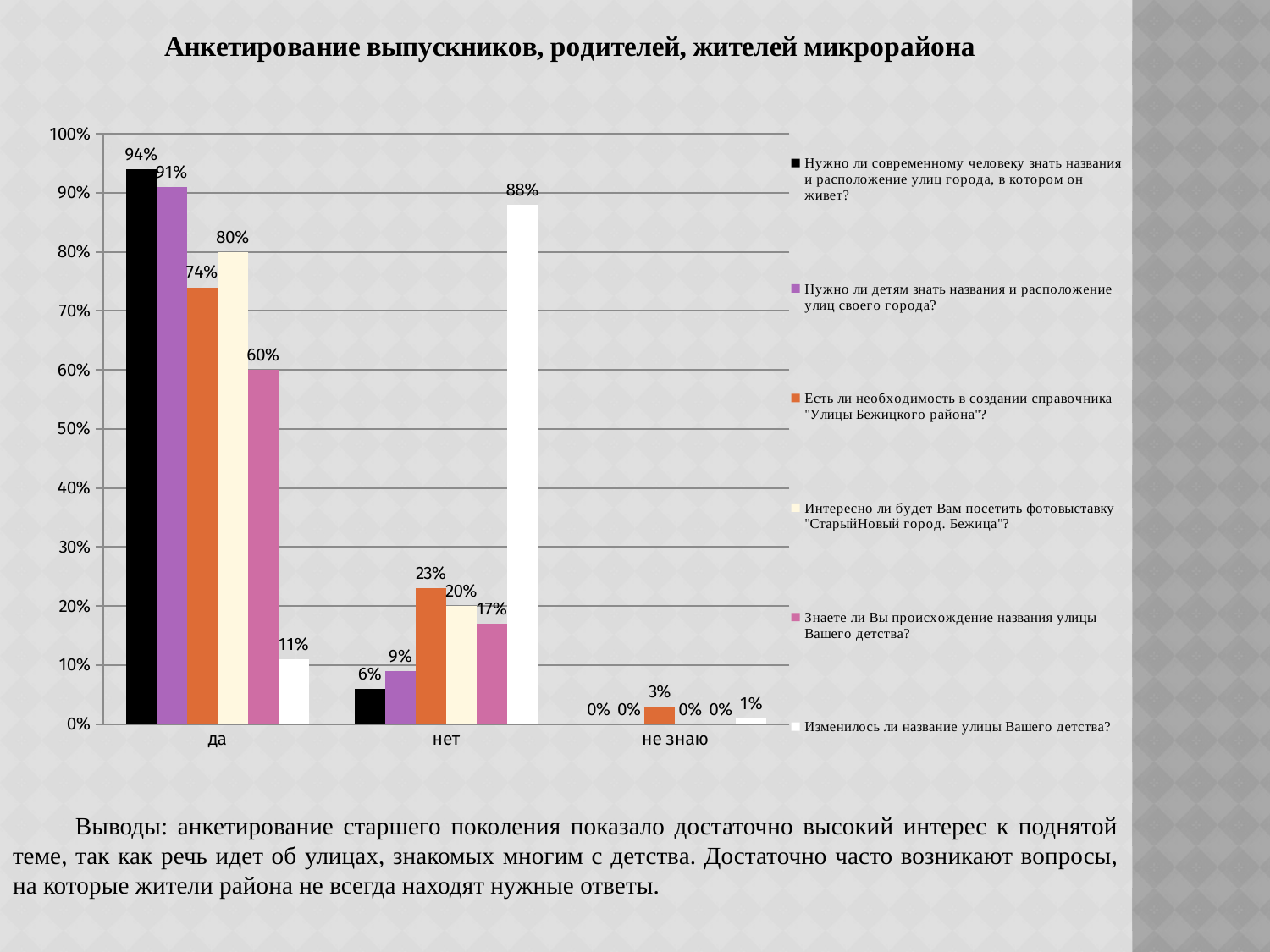

### Chart: Анкетирование выпускников, родителей, жителей микрорайона

| Category | Нужно ли современному человеку знать названия и расположение улиц города, в котором он живет? | Нужно ли детям знать названия и расположение улиц своего города? | Есть ли необходимость в создании справочника "Улицы Бежицкого района"? | Интересно ли будет Вам посетить фотовыставку "СтарыйНовый город. Бежица"? | Знаете ли Вы происхождение названия улицы Вашего детства? | Изменилось ли название улицы Вашего детства? |
|---|---|---|---|---|---|---|
| да | 0.9400000000000006 | 0.91 | 0.7400000000000017 | 0.8 | 0.6000000000000006 | 0.1100000000000001 |
| нет | 0.06000000000000012 | 0.09000000000000007 | 0.23 | 0.2 | 0.17 | 0.8800000000000009 |
| не знаю | 0.0 | 0.0 | 0.03000000000000005 | 0.0 | 0.0 | 0.010000000000000023 |
Выводы: анкетирование старшего поколения показало достаточно высокий интерес к поднятой теме, так как речь идет об улицах, знакомых многим с детства. Достаточно часто возникают вопросы, на которые жители района не всегда находят нужные ответы.